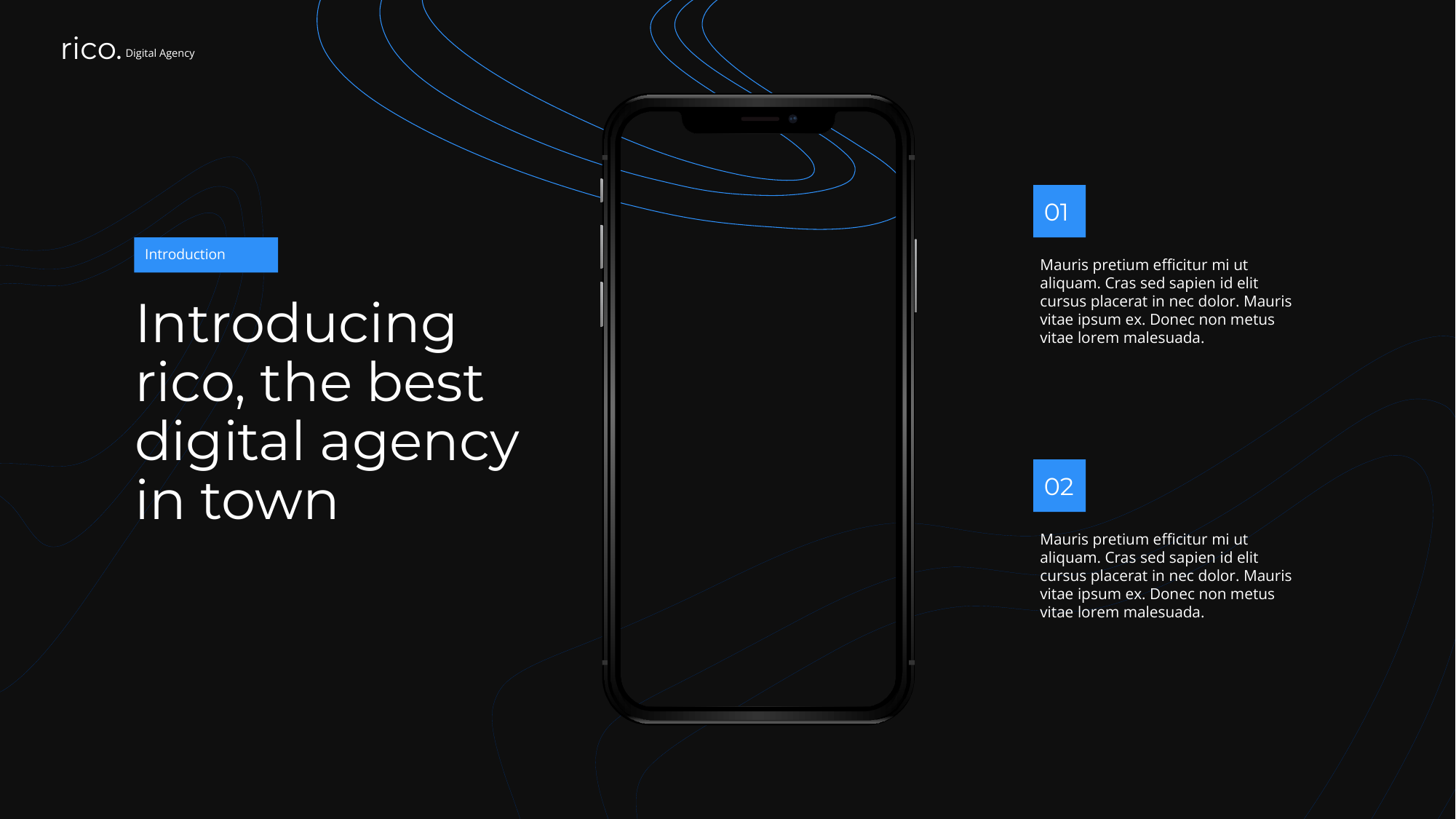

rico.
Digital Agency

01

Introduction
Mauris pretium efficitur mi ut aliquam. Cras sed sapien id elit cursus placerat in nec dolor. Mauris vitae ipsum ex. Donec non metus vitae lorem malesuada.
# Introducing rico, the best digital agency in town

02
Mauris pretium efficitur mi ut aliquam. Cras sed sapien id elit cursus placerat in nec dolor. Mauris vitae ipsum ex. Donec non metus vitae lorem malesuada.